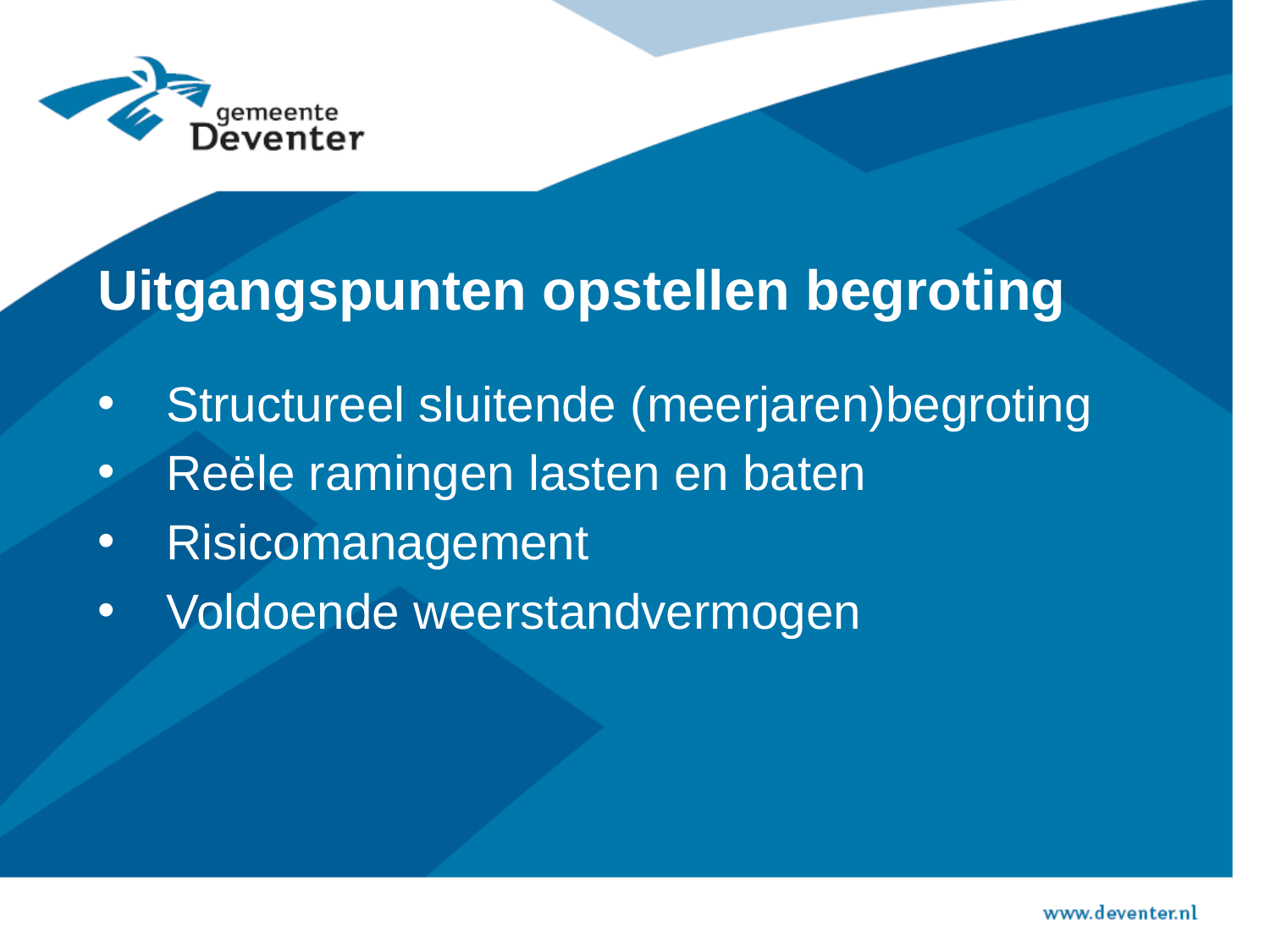

# Uitgangspunten opstellen begroting
Structureel sluitende (meerjaren)begroting
Reële ramingen lasten en baten
Risicomanagement
Voldoende weerstandvermogen